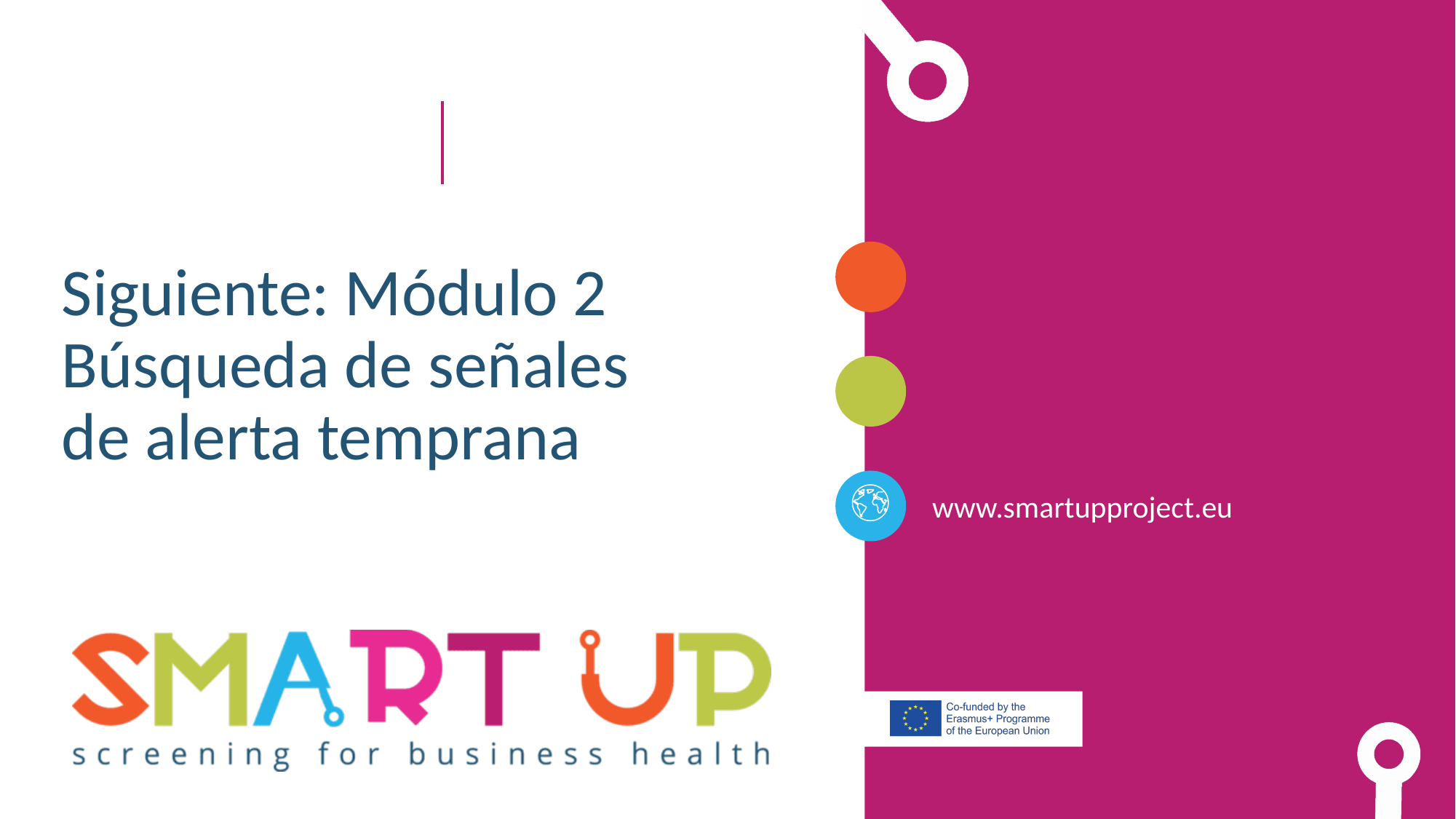

Siguiente: Módulo 2 Búsqueda de señales de alerta temprana

www.smartupproject.eu